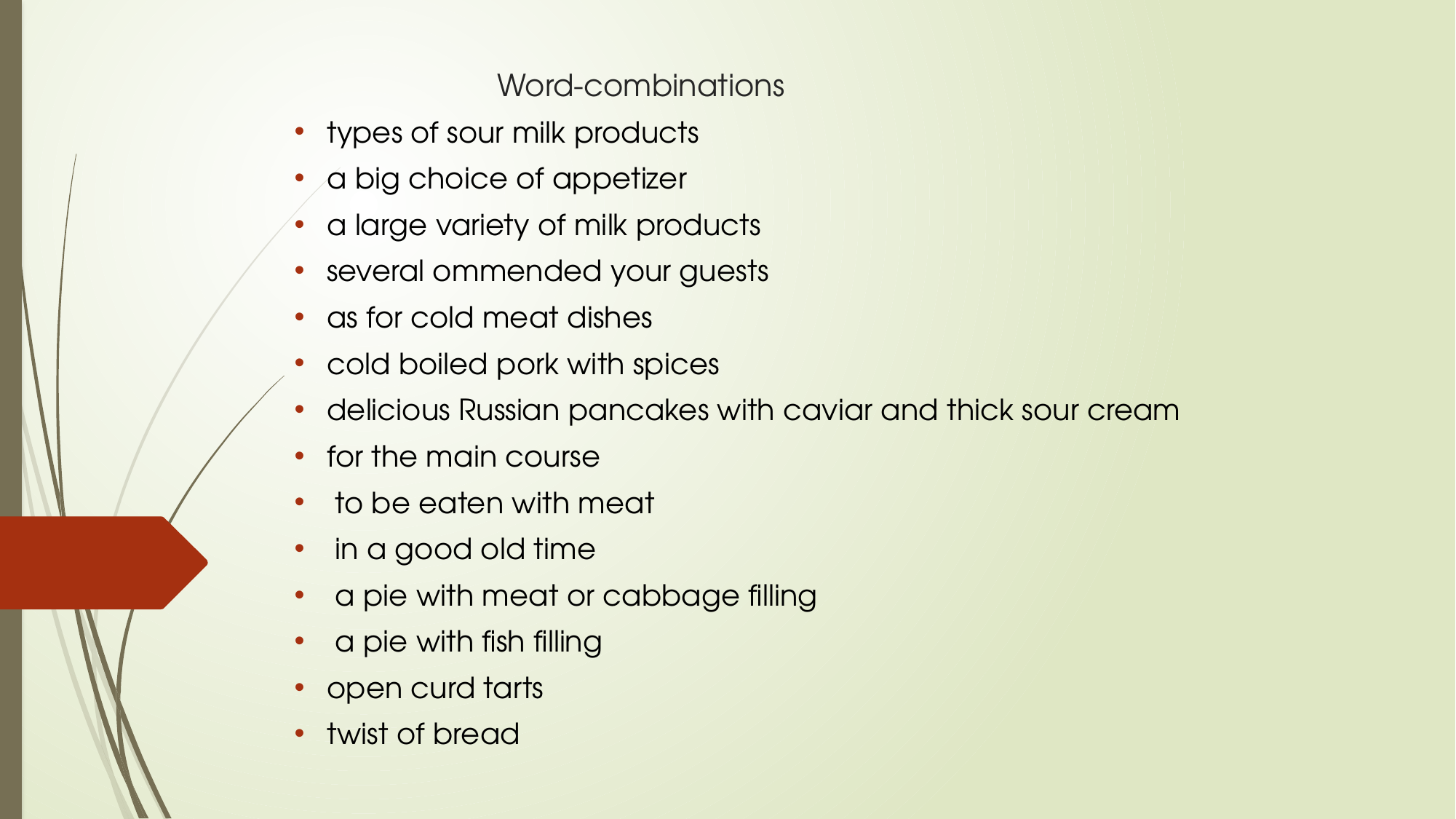

# Word-combinations
types of sour milk products
a big choice of appetizer
a large variety of milk products
several ommended your guests
as for cold meat dishes
cold boiled pork with spices
delicious Russian pancakes with caviar and thick sour cream
for the main course
 to be eaten with meat
 in a good old time
 a pie with meat or cabbage filling
 a pie with fish filling
open curd tarts
twist of bread